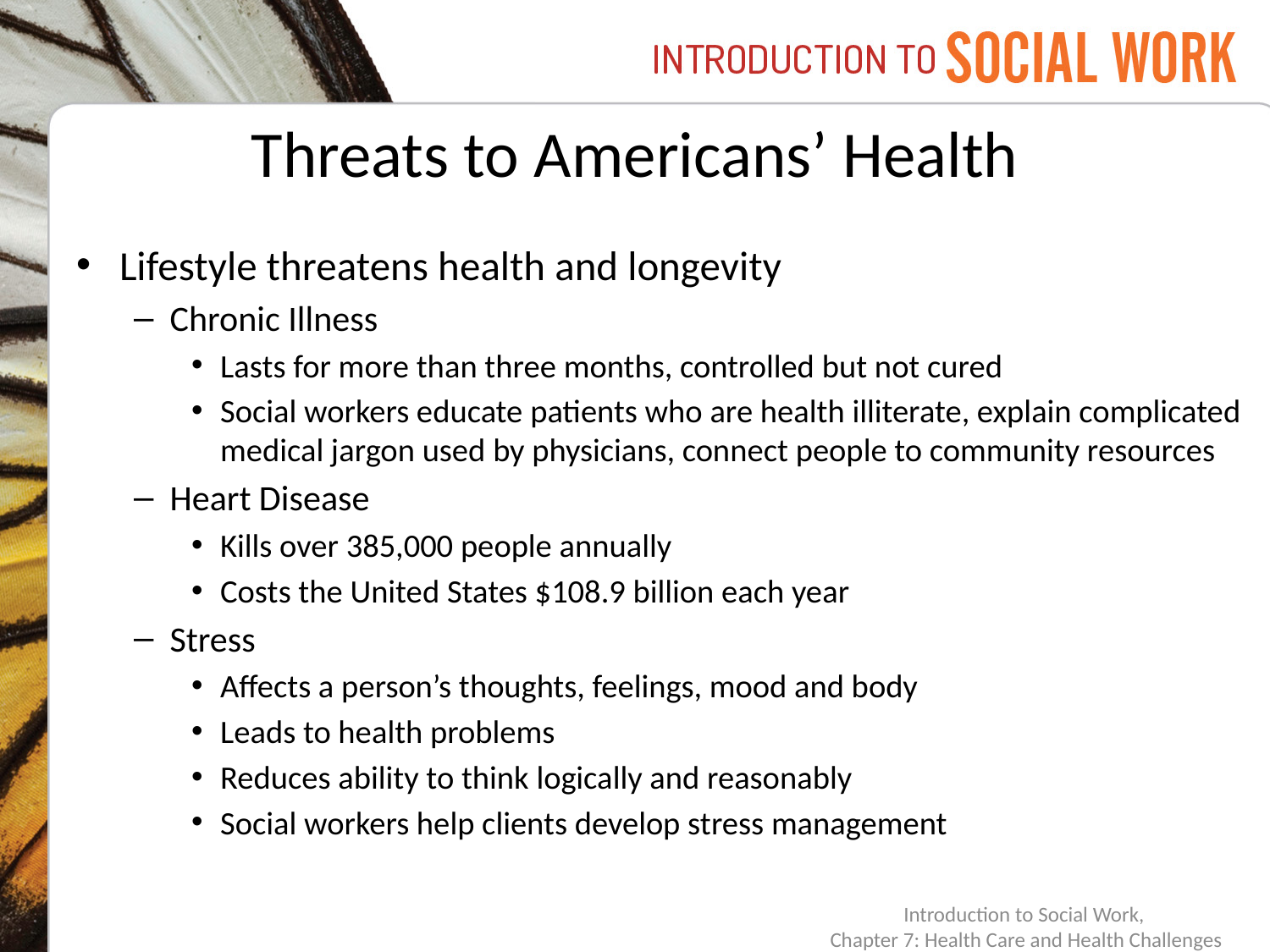

# Threats to Americans’ Health
Lifestyle threatens health and longevity
Chronic Illness
Lasts for more than three months, controlled but not cured
Social workers educate patients who are health illiterate, explain complicated medical jargon used by physicians, connect people to community resources
Heart Disease
Kills over 385,000 people annually
Costs the United States $108.9 billion each year
Stress
Affects a person’s thoughts, feelings, mood and body
Leads to health problems
Reduces ability to think logically and reasonably
Social workers help clients develop stress management

Introduction to Social Work,
Chapter 7: Health Care and Health Challenges